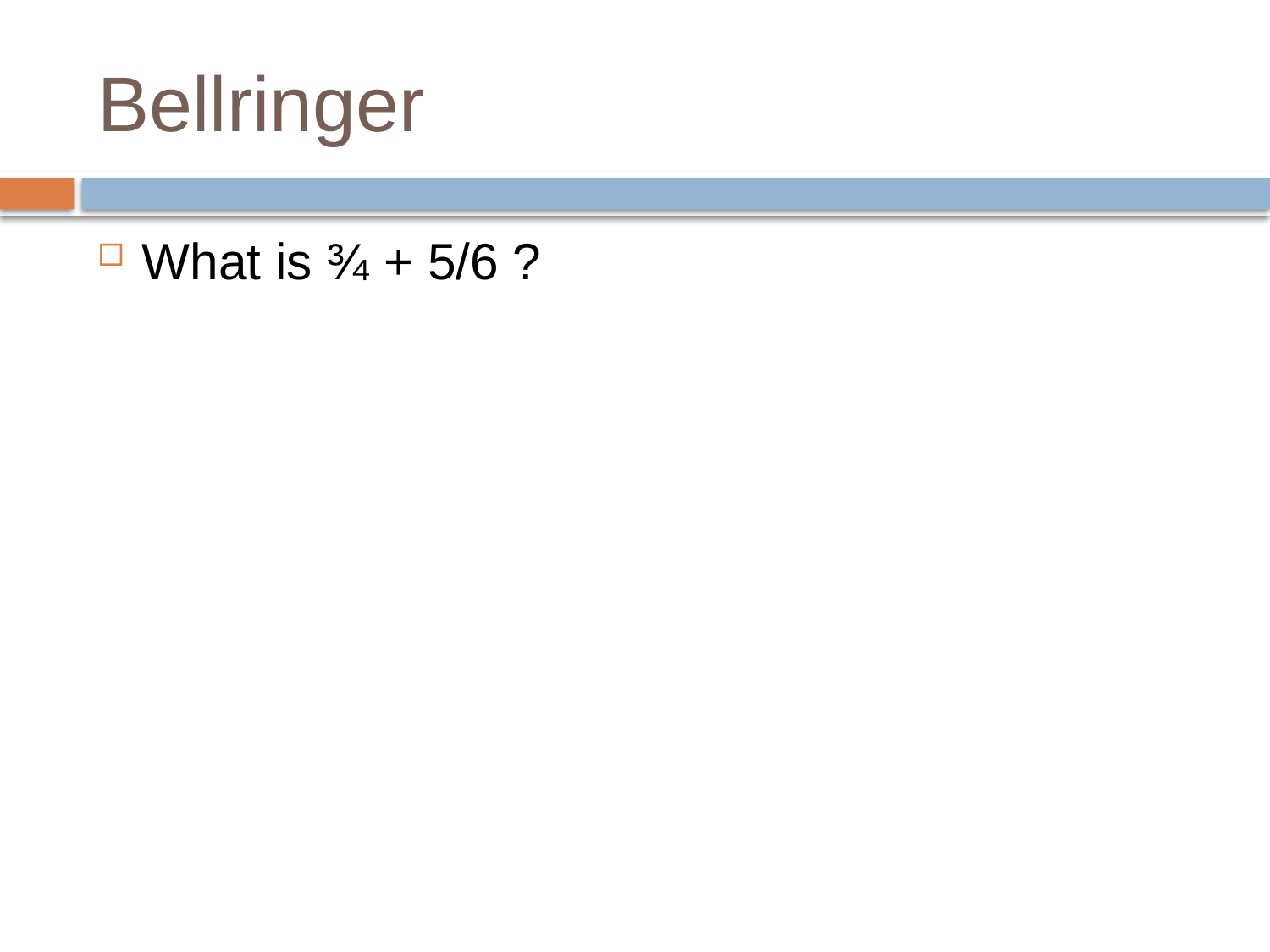

# Bellringer
What is ¾ + 5/6 ?